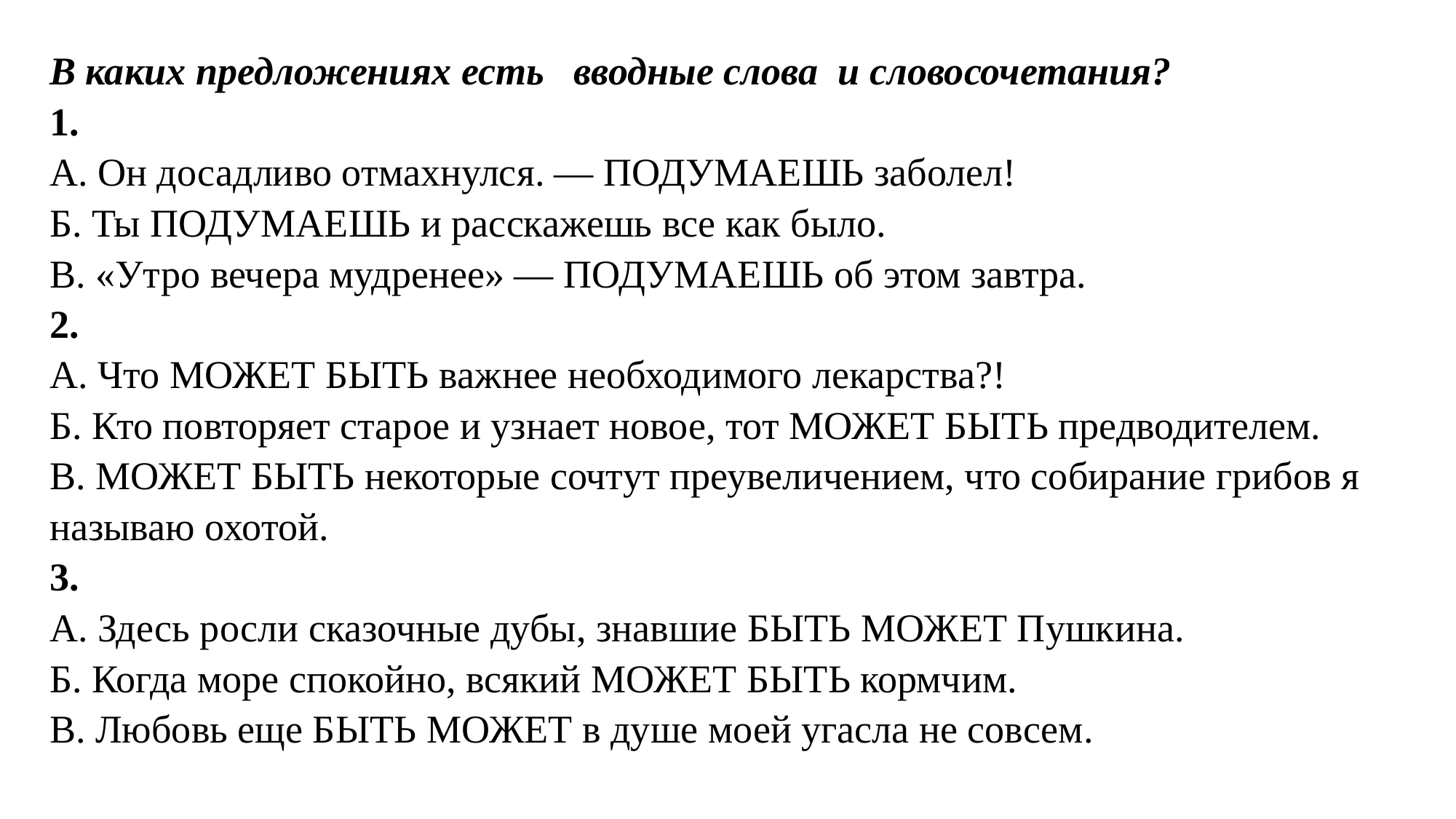

В каких предложениях есть   вводные слова  и словосочетания?
1.
А. Он досадливо отмахнулся. — ПОДУМАЕШЬ заболел!
Б. Ты ПОДУМАЕШЬ и расскажешь все как было.
В. «Утро вечера мудренее» — ПОДУМАЕШЬ об этом завтра.
2.
А. Что МОЖЕТ БЫТЬ важнее необходимого лекарства?!
Б. Кто повторяет старое и узнает новое, тот МОЖЕТ БЫТЬ предводителем.
В. МОЖЕТ БЫТЬ некоторые сочтут преувеличением, что собирание грибов я называю охотой.
3.
А. Здесь росли сказочные дубы, знавшие БЫТЬ МОЖЕТ Пушкина.
Б. Когда море спокойно, всякий МОЖЕТ БЫТЬ кормчим.
В. Любовь еще БЫТЬ МОЖЕТ в душе моей угасла не совсем.